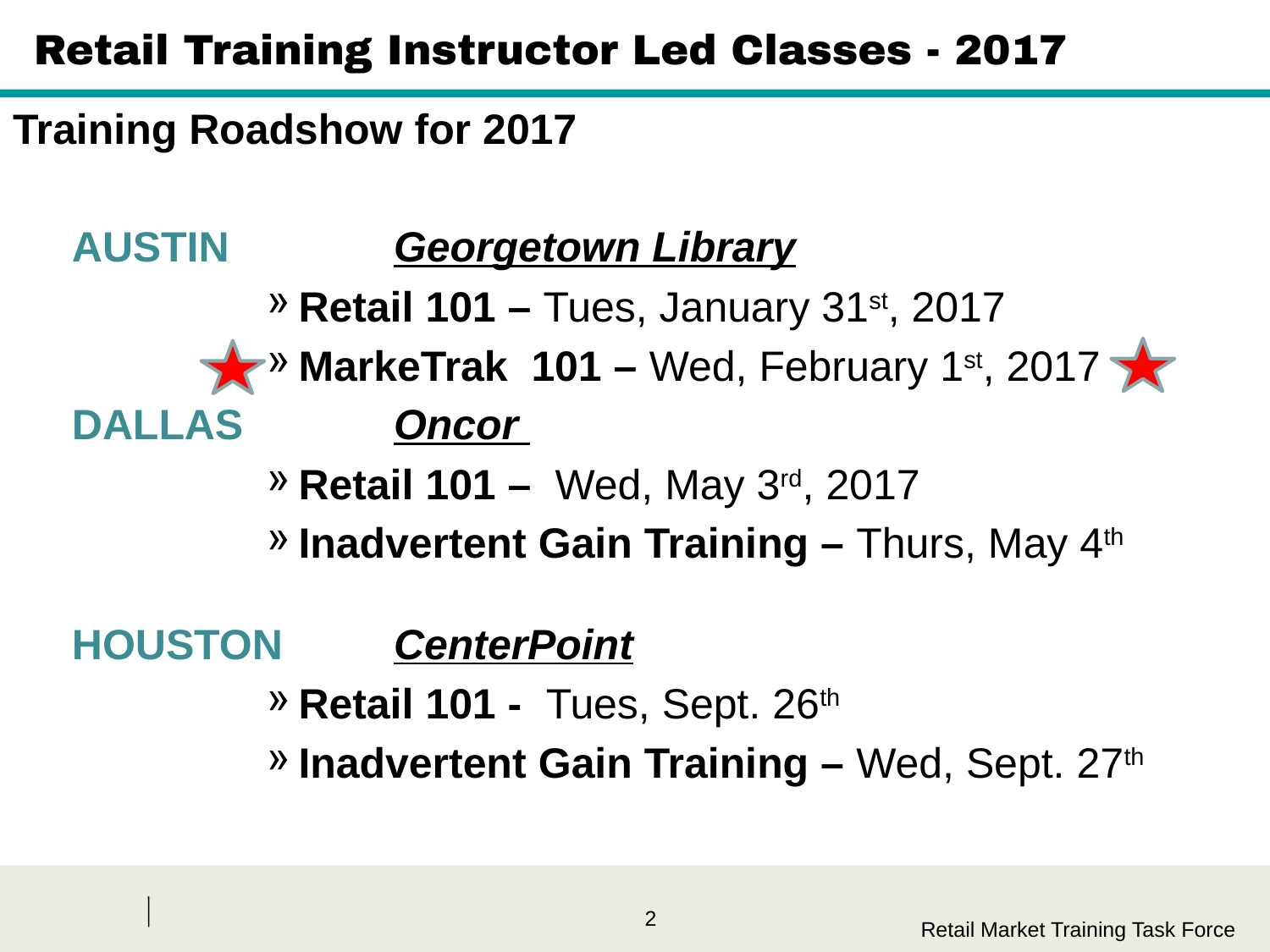

# Retail Training Instructor Led Classes - 2017
Training Roadshow for 2017

     AUSTIN 		Georgetown Library
Retail 101 – Tues, January 31st, 2017
MarkeTrak  101 – Wed, February 1st, 2017
     DALLAS		Oncor
Retail 101 –  Wed, May 3rd, 2017
Inadvertent Gain Training – Thurs, May 4th
     HOUSTON	CenterPoint
Retail 101 -  Tues, Sept. 26th
Inadvertent Gain Training – Wed, Sept. 27th

Retail Market Training Task Force